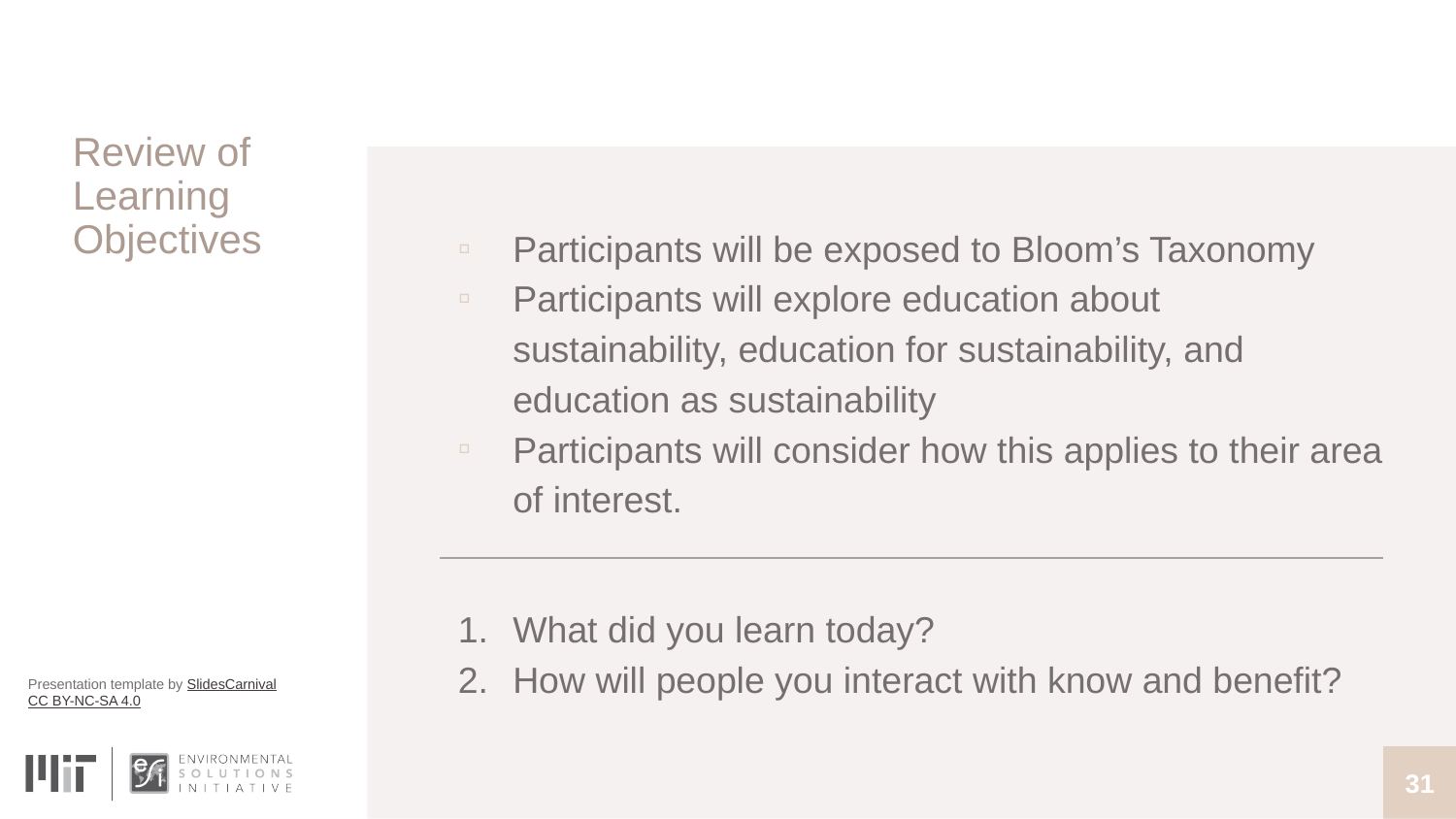

# Review of Learning Objectives
Participants will be exposed to Bloom’s Taxonomy
Participants will explore education about sustainability, education for sustainability, and education as sustainability
Participants will consider how this applies to their area of interest.

What did you learn today?
How will people you interact with know and benefit?

31